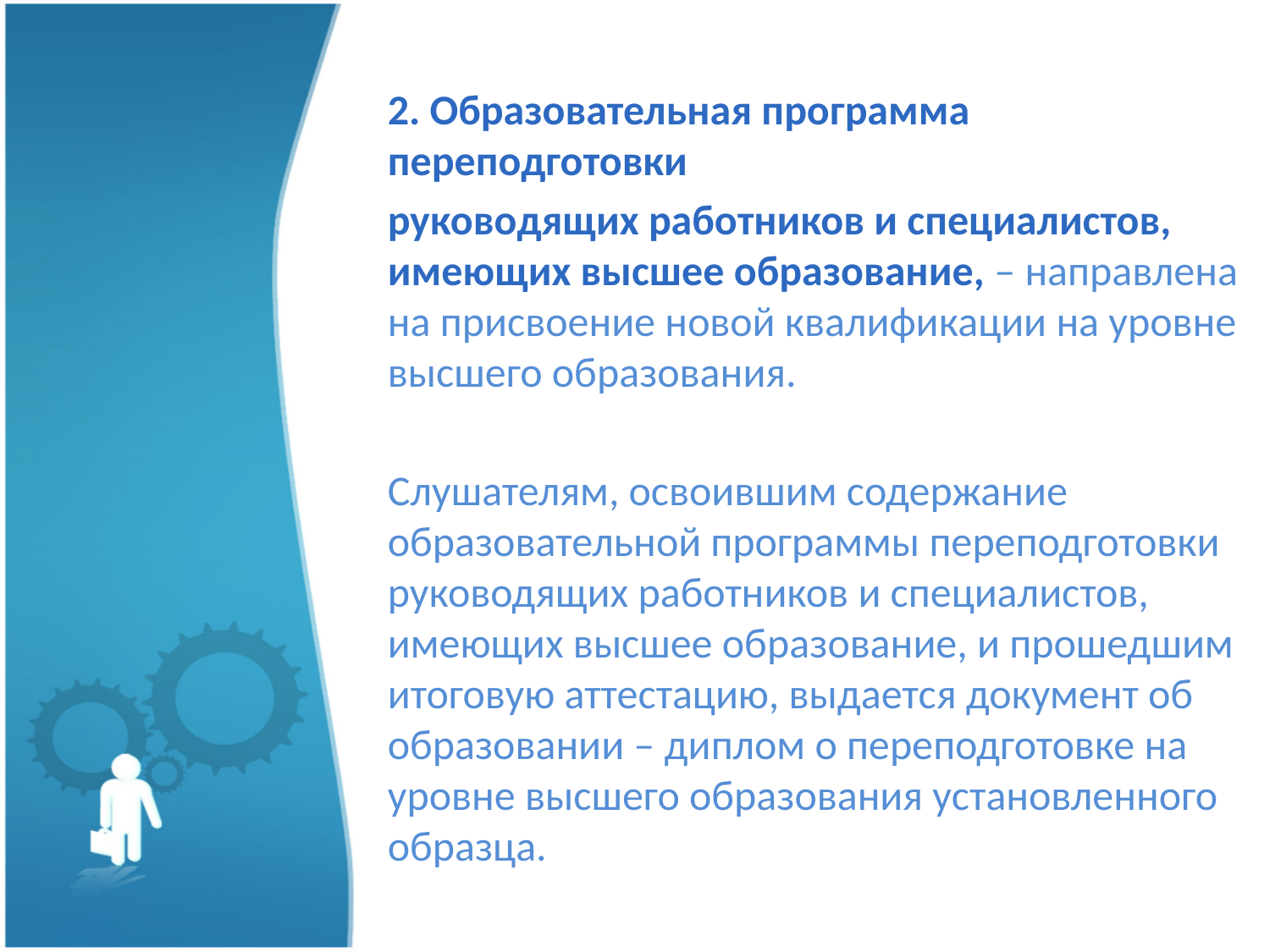

2. Образовательная программа переподготовки
руководящих работников и специалистов, имеющих высшее образование, – направлена на присвоение новой квалификации на уровне высшего образования.

Слушателям, освоившим содержание образовательной программы переподготовки руководящих работников и специалистов, имеющих высшее образование, и прошедшим итоговую аттестацию, выдается документ об образовании – диплом о переподготовке на уровне высшего образования установленного образца.